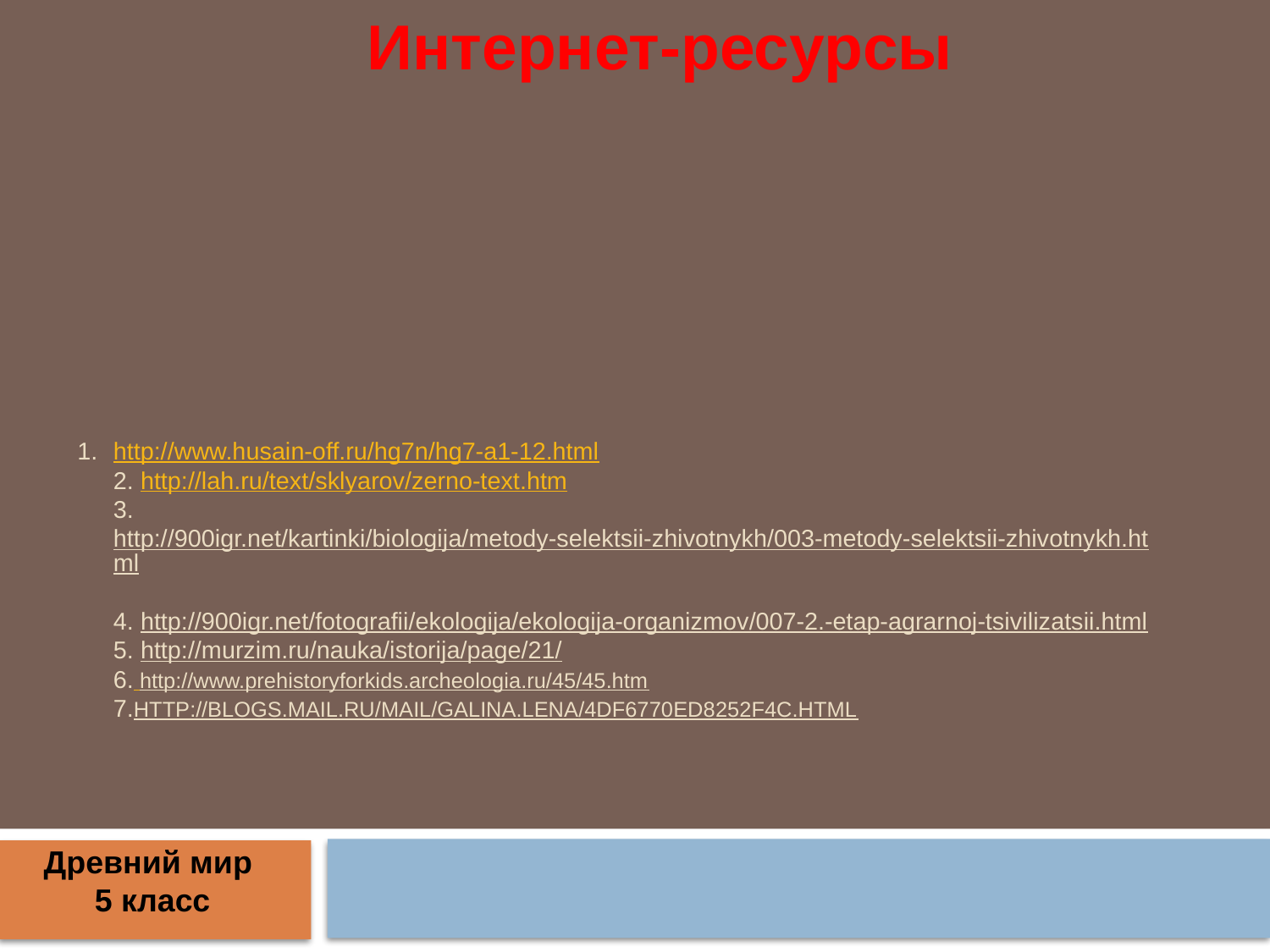

Интернет-ресурсы
# http://www.husain-off.ru/hg7n/hg7-a1-12.html 2. http://lah.ru/text/sklyarov/zerno-text.htm 3.  http://900igr.net/kartinki/biologija/metody-selektsii-zhivotnykh/003-metody-selektsii-zhivotnykh.html 4. http://900igr.net/fotografii/ekologija/ekologija-organizmov/007-2.-etap-agrarnoj-tsivilizatsii.html 5. http://murzim.ru/nauka/istorija/page/21/ 6. http://www.prehistoryforkids.archeologia.ru/45/45.htm 7.http://blogs.mail.ru/mail/galina.lena/4DF6770ED8252F4C.html
Древний мир
5 класс